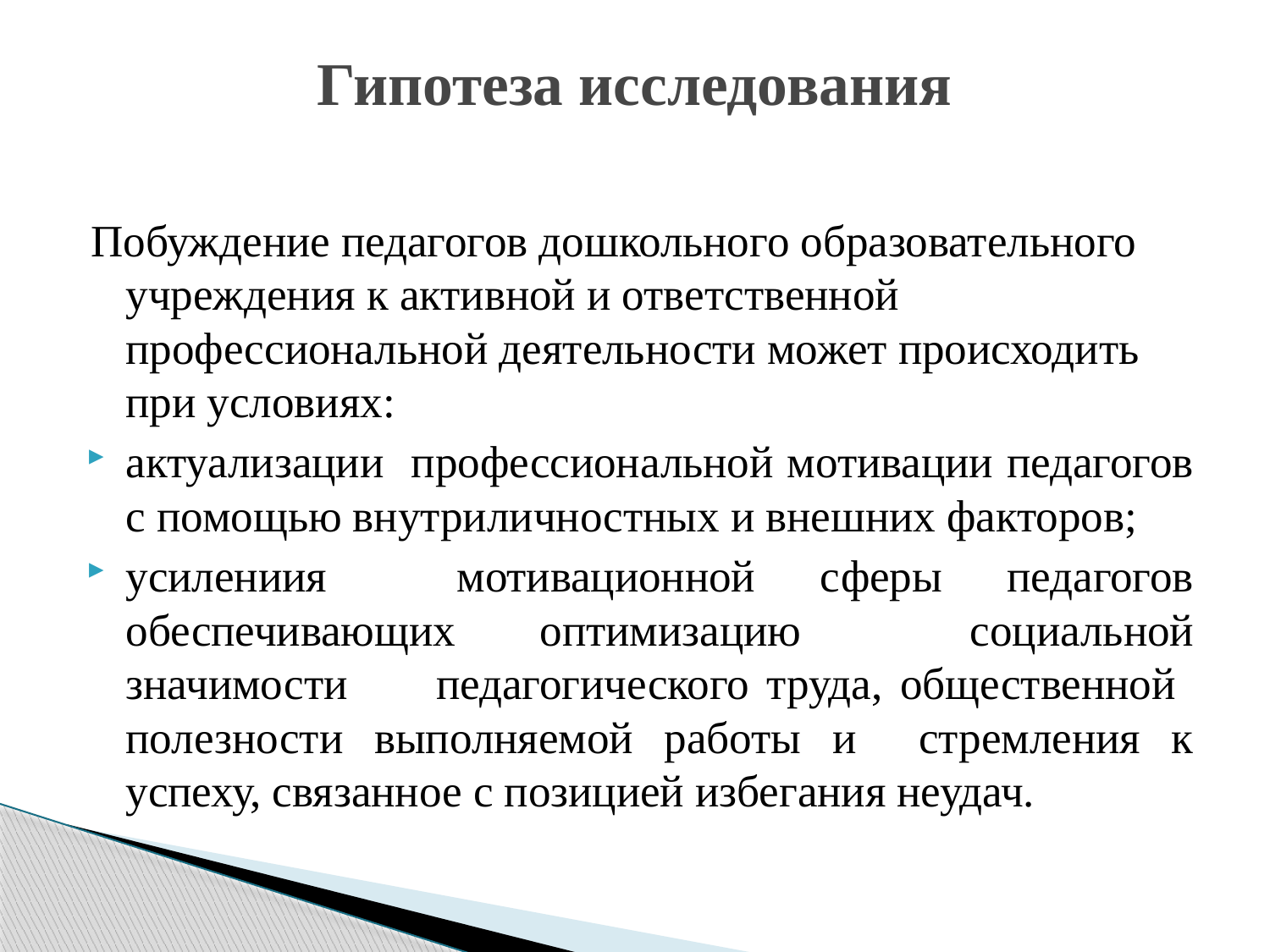

# Гипотеза исследования
Побуждение педагогов дошкольного образовательного учреждения к активной и ответственной профессиональной деятельности может происходить при условиях:
актуализации  профессиональной мотивации педагогов с помощью внутриличностных и внешних факторов;
усилениия  мотивационной сферы педагогов обеспечивающих оптимизацию  социальной значимости     педагогического труда, общественной  полезности выполняемой работы и  стремления к успеху, связанное с позицией избегания неудач.